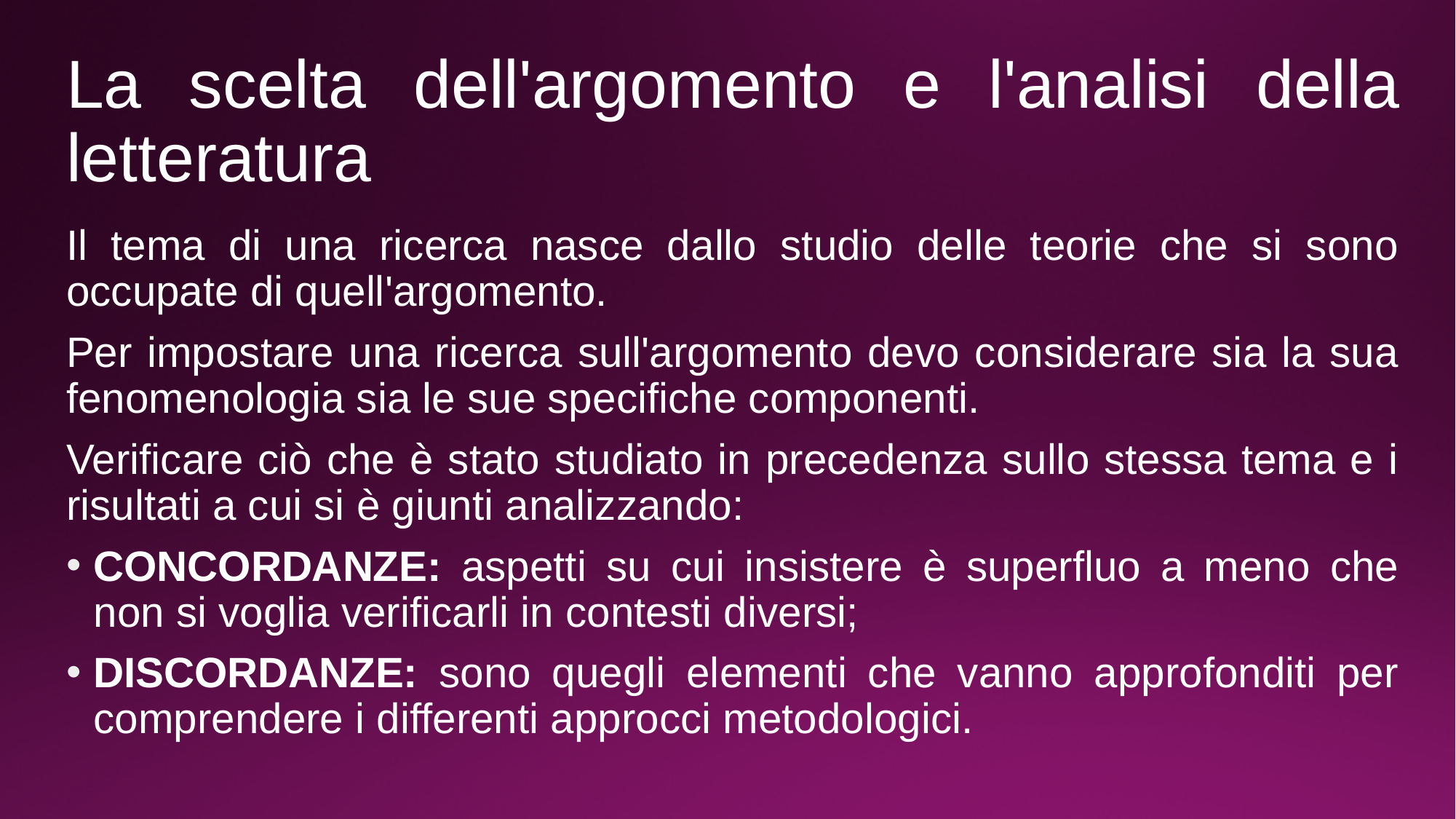

# La scelta dell'argomento e l'analisi della letteratura
Il tema di una ricerca nasce dallo studio delle teorie che si sono occupate di quell'argomento.
Per impostare una ricerca sull'argomento devo considerare sia la sua fenomenologia sia le sue specifiche componenti.
Verificare ciò che è stato studiato in precedenza sullo stessa tema e i risultati a cui si è giunti analizzando:
CONCORDANZE: aspetti su cui insistere è superfluo a meno che non si voglia verificarli in contesti diversi;
DISCORDANZE: sono quegli elementi che vanno approfonditi per comprendere i differenti approcci metodologici.